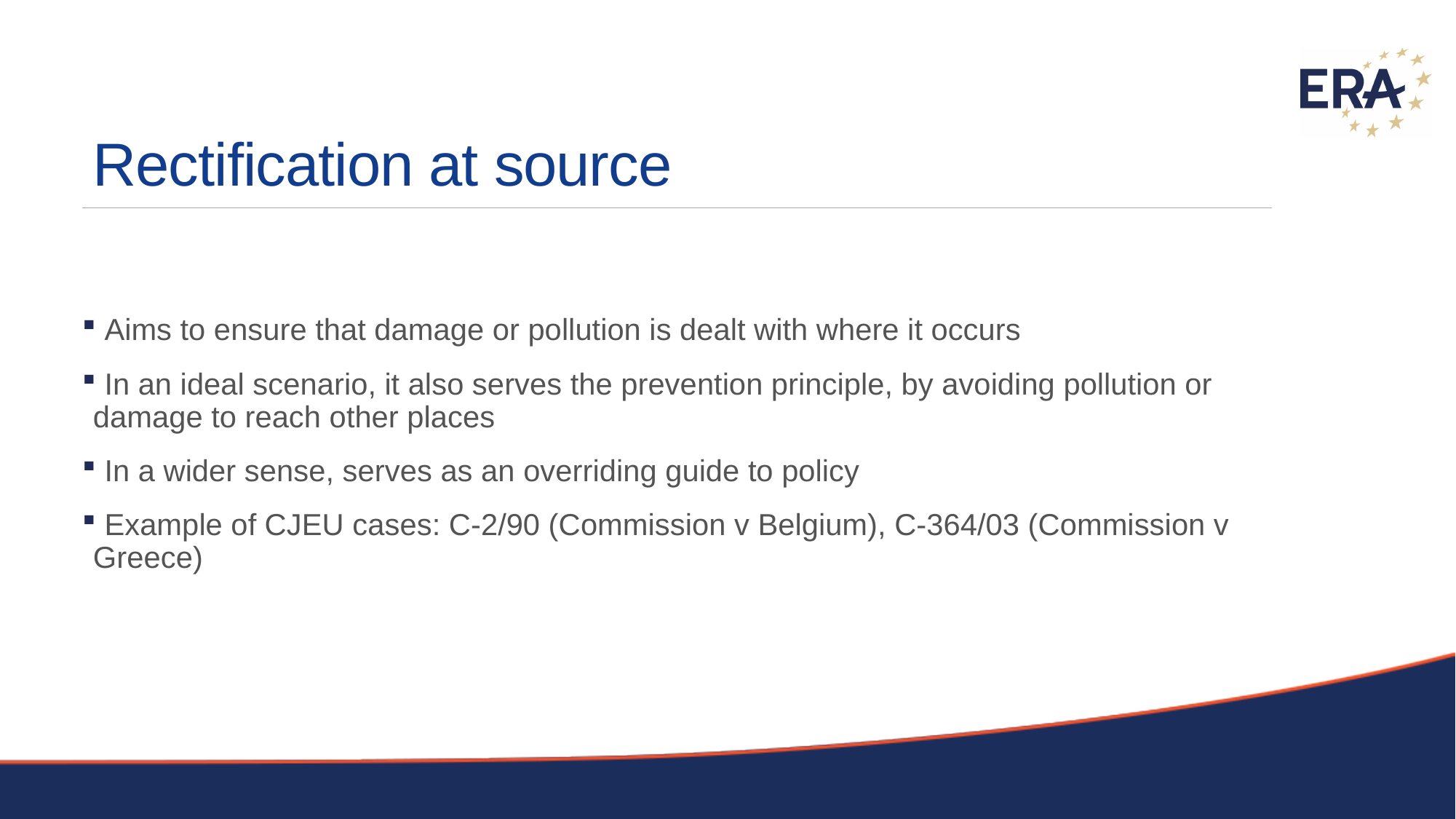

# Rectification at source
 Aims to ensure that damage or pollution is dealt with where it occurs
 In an ideal scenario, it also serves the prevention principle, by avoiding pollution or damage to reach other places
 In a wider sense, serves as an overriding guide to policy
 Example of CJEU cases: C-2/90 (Commission v Belgium), C-364/03 (Commission v Greece)